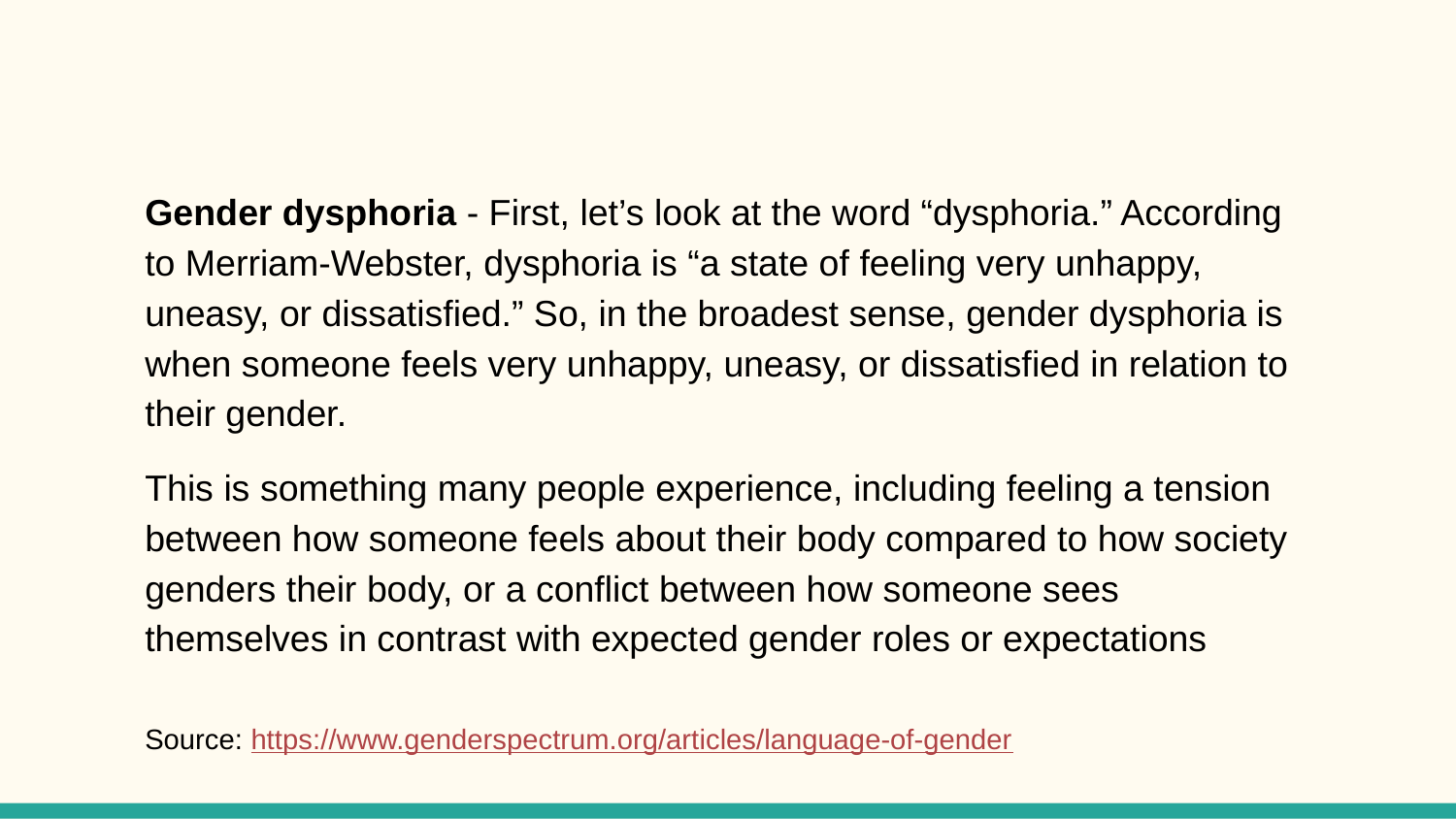

Gender dysphoria - First, let’s look at the word “dysphoria.” According to Merriam-Webster, dysphoria is “a state of feeling very unhappy, uneasy, or dissatisfied.” So, in the broadest sense, gender dysphoria is when someone feels very unhappy, uneasy, or dissatisfied in relation to their gender.
This is something many people experience, including feeling a tension between how someone feels about their body compared to how society genders their body, or a conflict between how someone sees themselves in contrast with expected gender roles or expectations

Source: https://www.genderspectrum.org/articles/language-of-gender